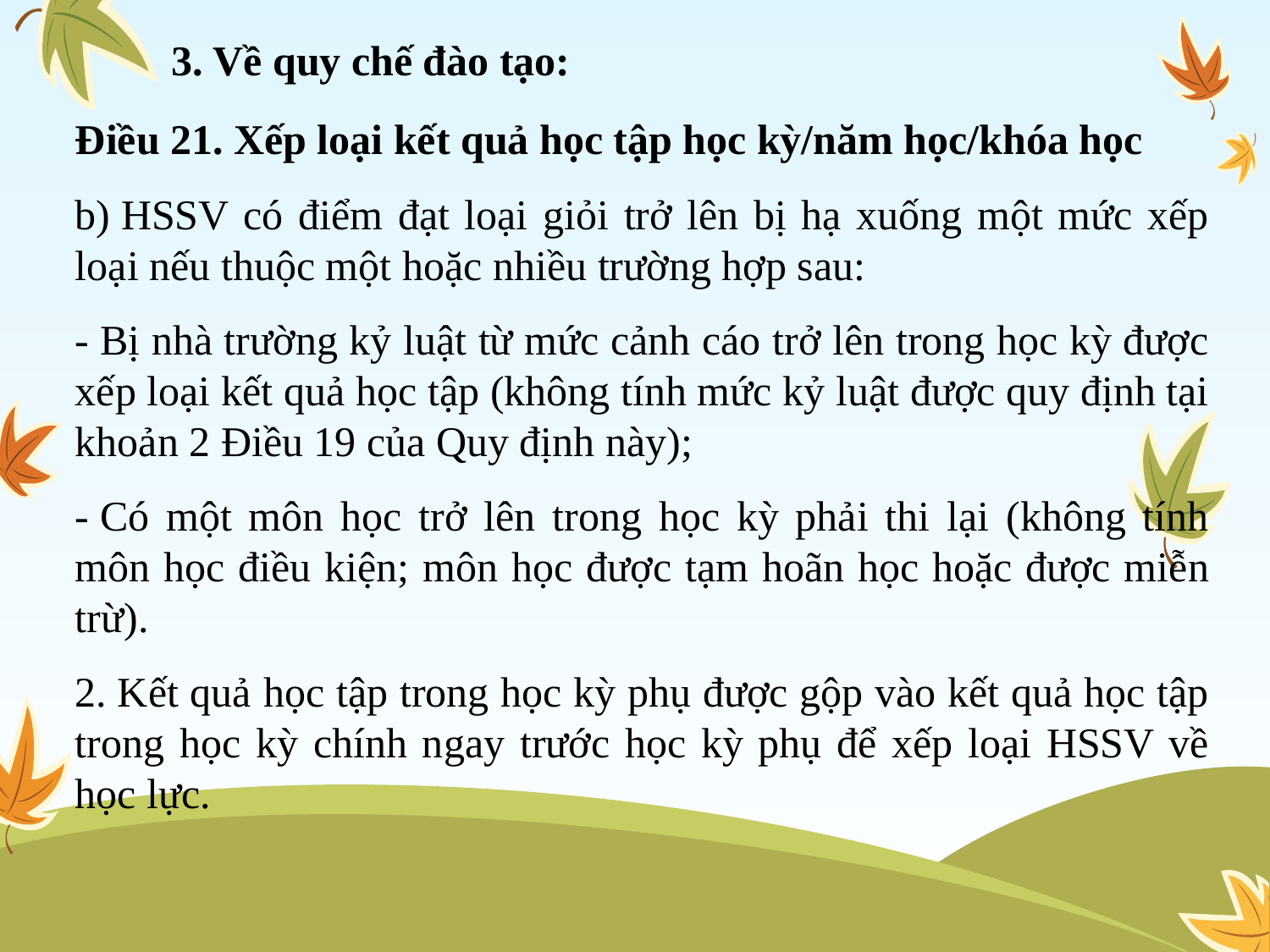

# 3. Về quy chế đào tạo:
Điều 21. Xếp loại kết quả học tập học kỳ/năm học/khóa học
b) HSSV có điểm đạt loại giỏi trở lên bị hạ xuống một mức xếp loại nếu thuộc một hoặc nhiều trường hợp sau:
- Bị nhà trường kỷ luật từ mức cảnh cáo trở lên trong học kỳ được xếp loại kết quả học tập (không tính mức kỷ luật được quy định tại khoản 2 Điều 19 của Quy định này);
- Có một môn học trở lên trong học kỳ phải thi lại (không tính môn học điều kiện; môn học được tạm hoãn học hoặc được miễn trừ).
2. Kết quả học tập trong học kỳ phụ được gộp vào kết quả học tập trong học kỳ chính ngay trước học kỳ phụ để xếp loại HSSV về học lực.